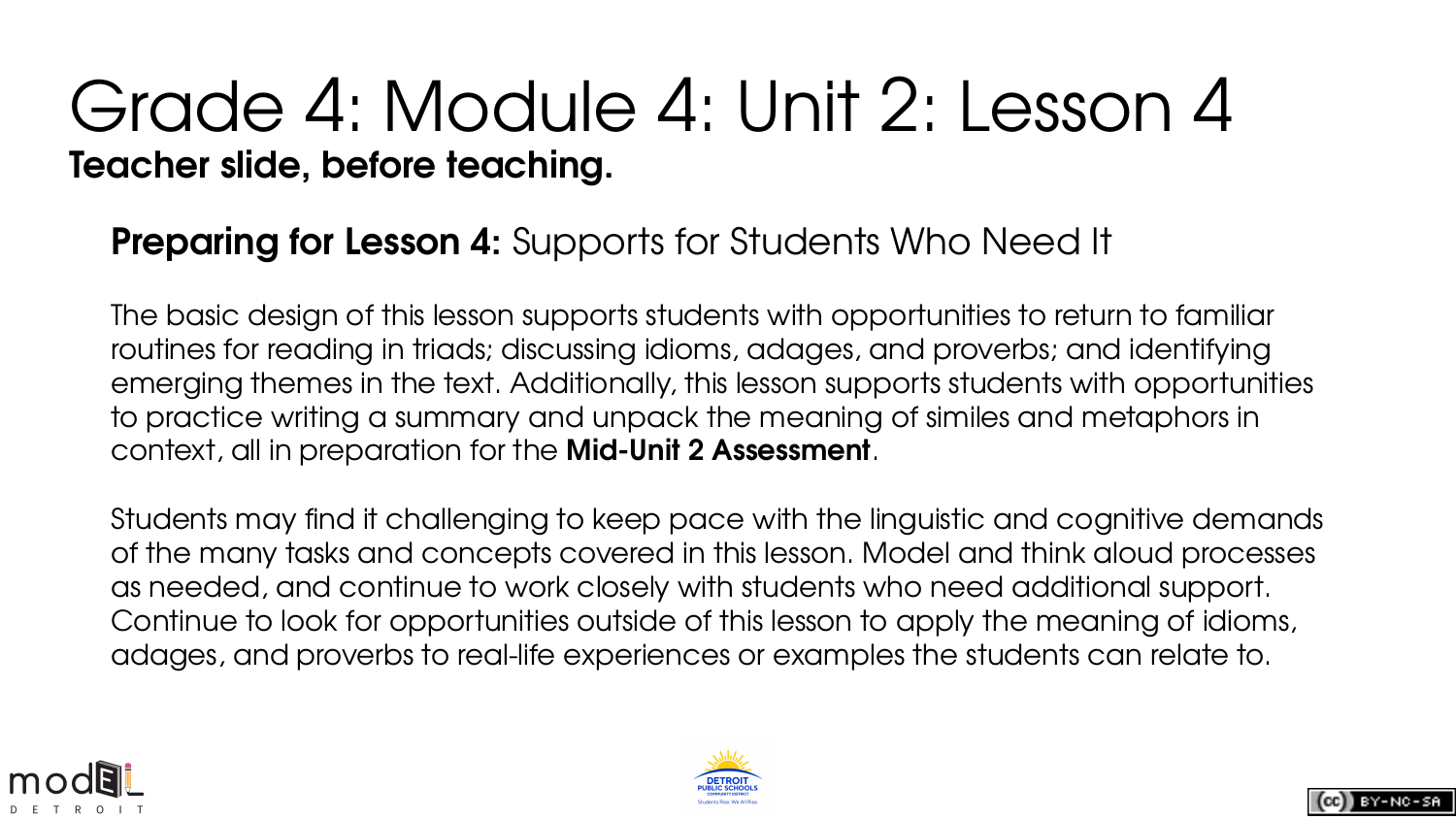

# Grade 4: Module 4: Unit 2: Lesson 4
Teacher slide, before teaching.
Preparing for Lesson 4: Supports for Students Who Need It
The basic design of this lesson supports students with opportunities to return to familiar routines for reading in triads; discussing idioms, adages, and proverbs; and identifying emerging themes in the text. Additionally, this lesson supports students with opportunities to practice writing a summary and unpack the meaning of similes and metaphors in context, all in preparation for the Mid-Unit 2 Assessment.
Students may find it challenging to keep pace with the linguistic and cognitive demands of the many tasks and concepts covered in this lesson. Model and think aloud processes as needed, and continue to work closely with students who need additional support. Continue to look for opportunities outside of this lesson to apply the meaning of idioms, adages, and proverbs to real-life experiences or examples the students can relate to.